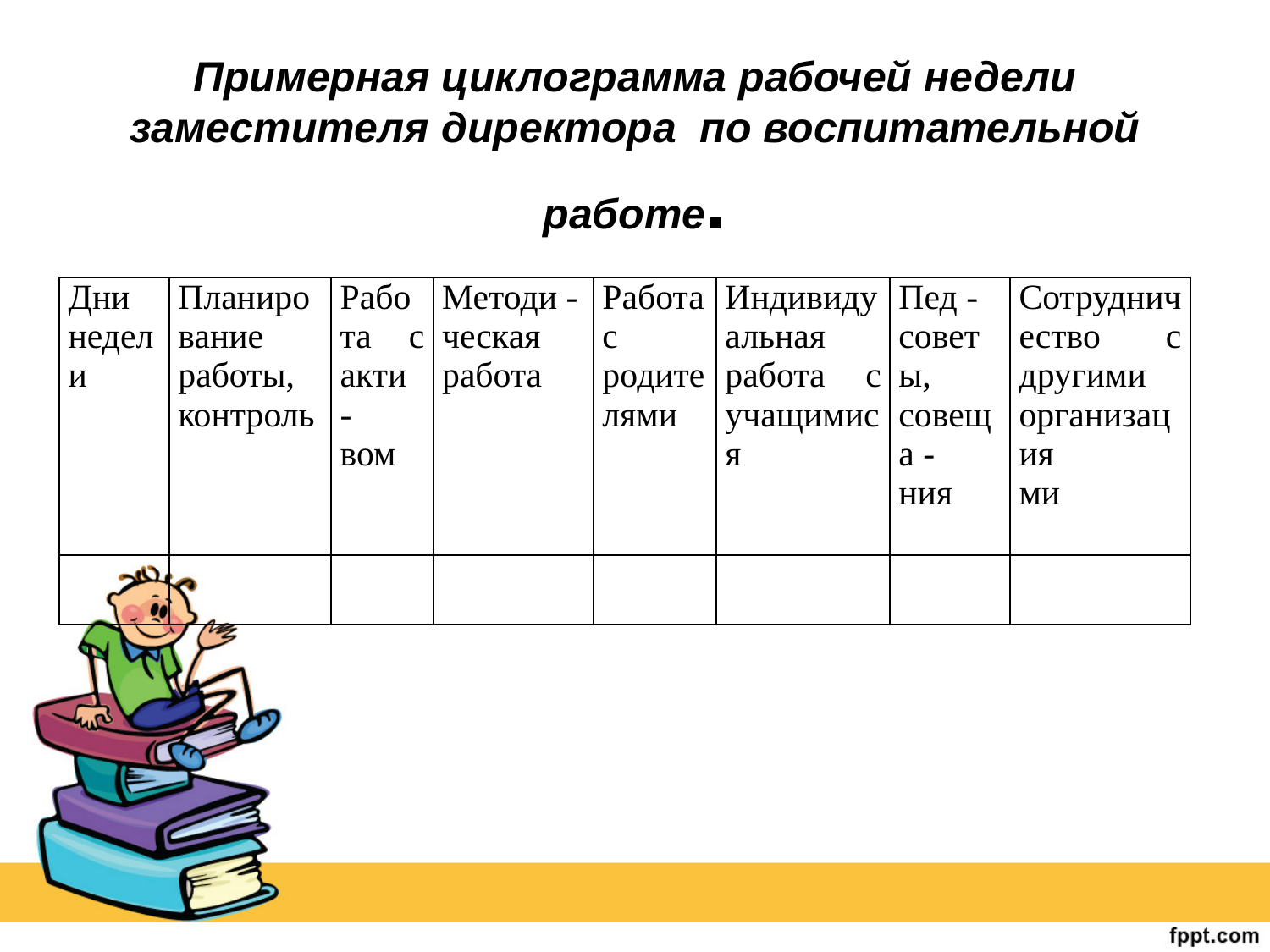

# Примерная циклограмма рабочей недели заместителя директора  по воспитательной работе.
| Дни недели | Планирование работы, контроль | Работа с акти - вом | Методи - ческая работа | Работа с родителями | Индивидуальная работа с учащимися | Пед - советы, совеща - ния | Сотрудничество с другими организация ми |
| --- | --- | --- | --- | --- | --- | --- | --- |
|  |  |  |  |  |  |  |  |